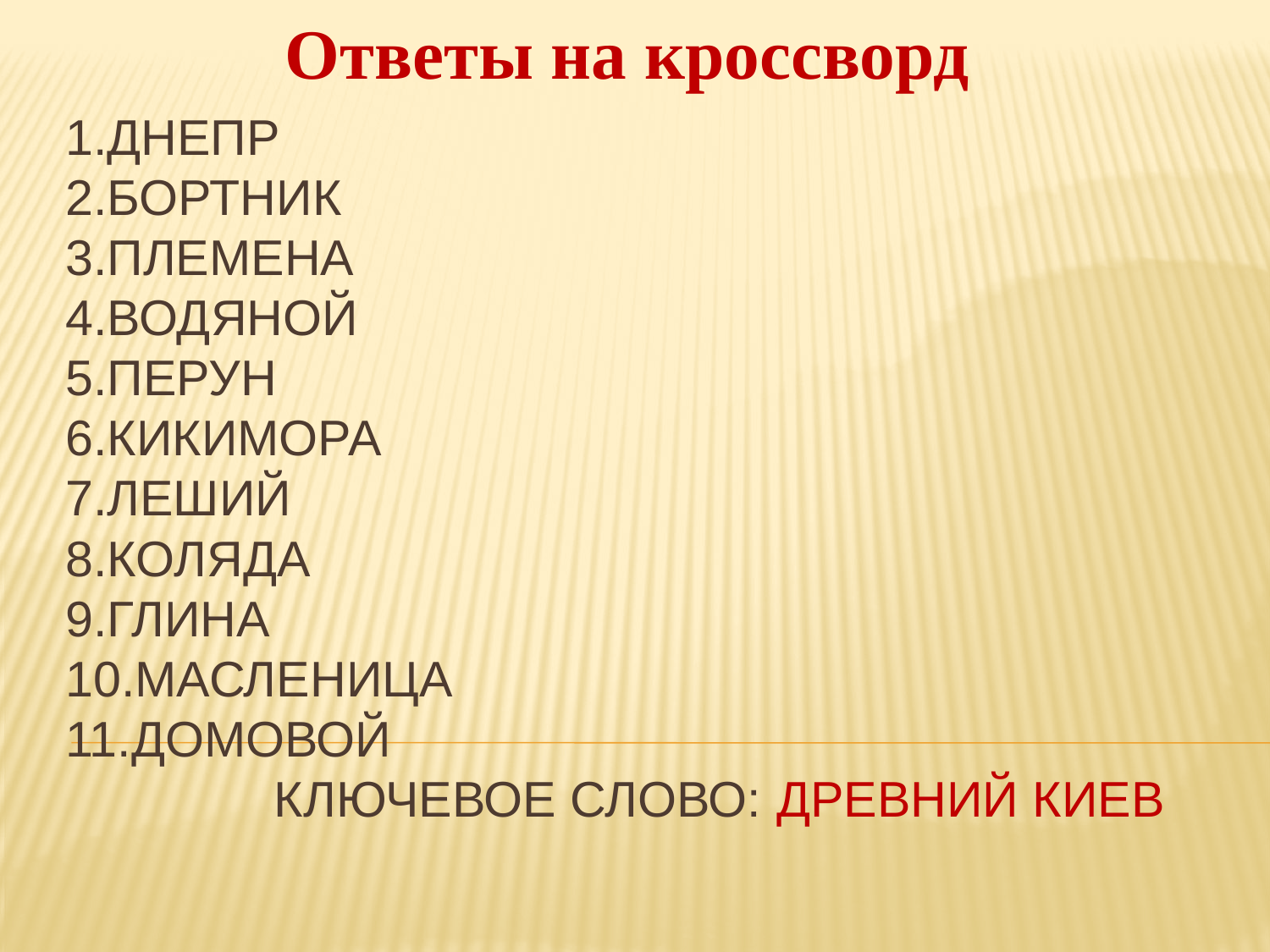

Ответы на кроссворд
# 1.Днепр 2.Бортник 3.племена 4.Водяной 5.перун 6.Кикимора 7.Леший 8.Коляда 9.глина 10.Масленица 11.Домовой Ключевое слово: Древний Киев